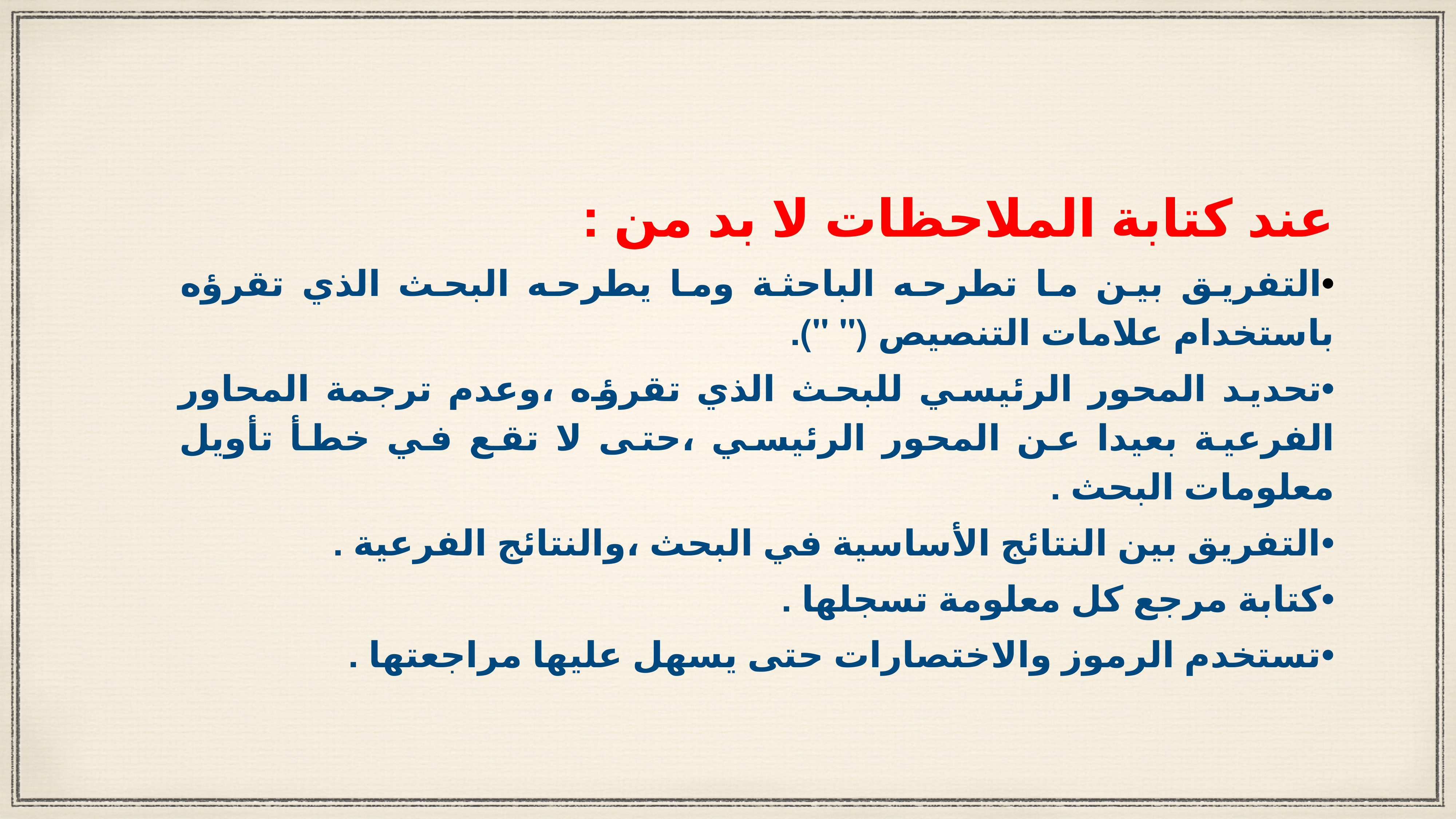

عند كتابة الملاحظات لا بد من :
•	التفريق بين ما تطرحه الباحثة وما يطرحه البحث الذي تقرؤه باستخدام علامات التنصيص (" ").
•	تحديد المحور الرئيسي للبحث الذي تقرؤه ،وعدم ترجمة المحاور الفرعية بعيدا عن المحور الرئيسي ،حتى لا تقع في خطأ تأويل معلومات البحث .
•	التفريق بين النتائج الأساسية في البحث ،والنتائج الفرعية .
•	كتابة مرجع كل معلومة تسجلها .
•	تستخدم الرموز والاختصارات حتى يسهل عليها مراجعتها .